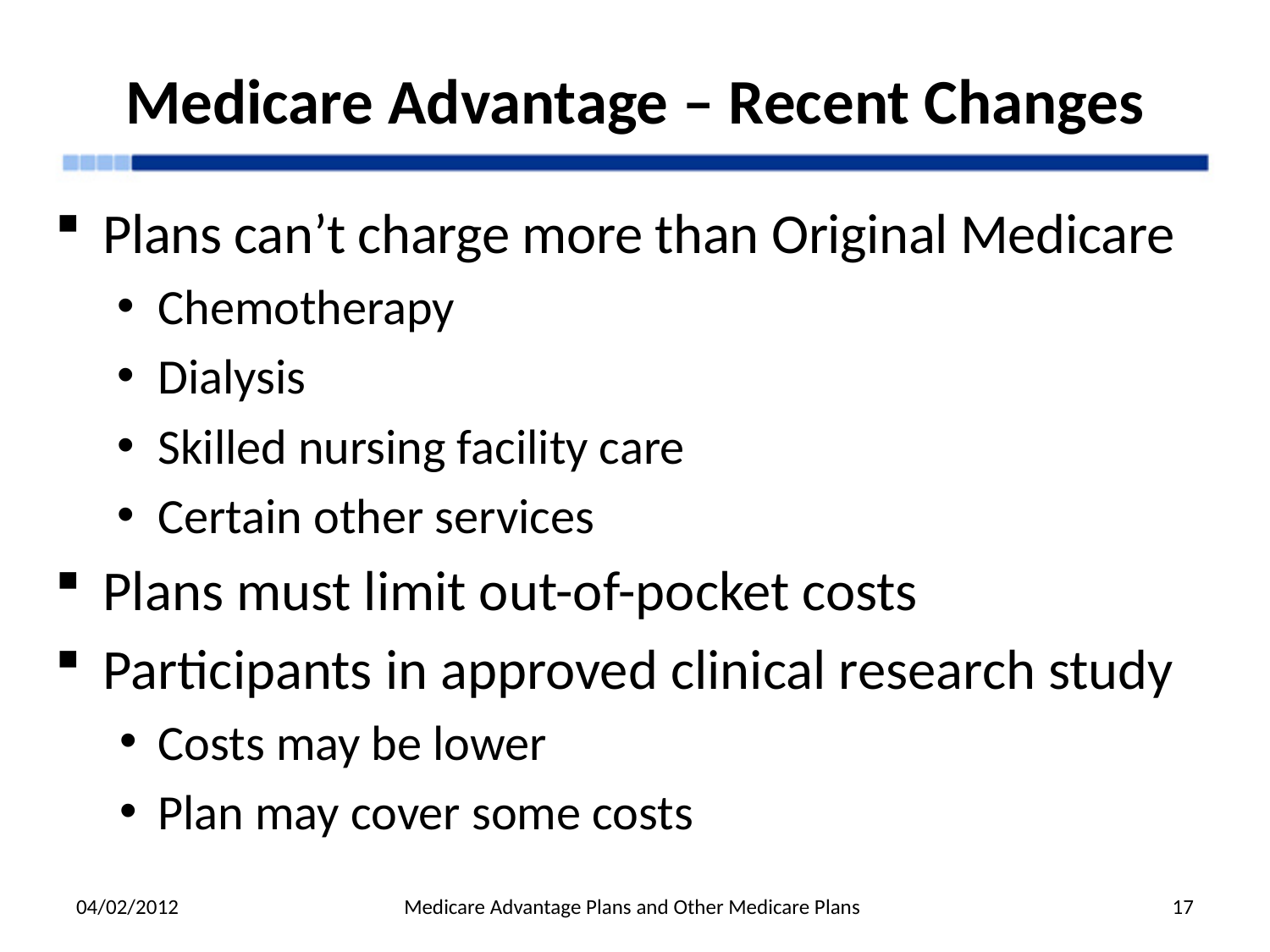

# Medicare Advantage – Recent Changes
Plans can’t charge more than Original Medicare
Chemotherapy
Dialysis
Skilled nursing facility care
Certain other services
Plans must limit out-of-pocket costs
Participants in approved clinical research study
Costs may be lower
Plan may cover some costs
04/02/2012
Medicare Advantage Plans and Other Medicare Plans
17